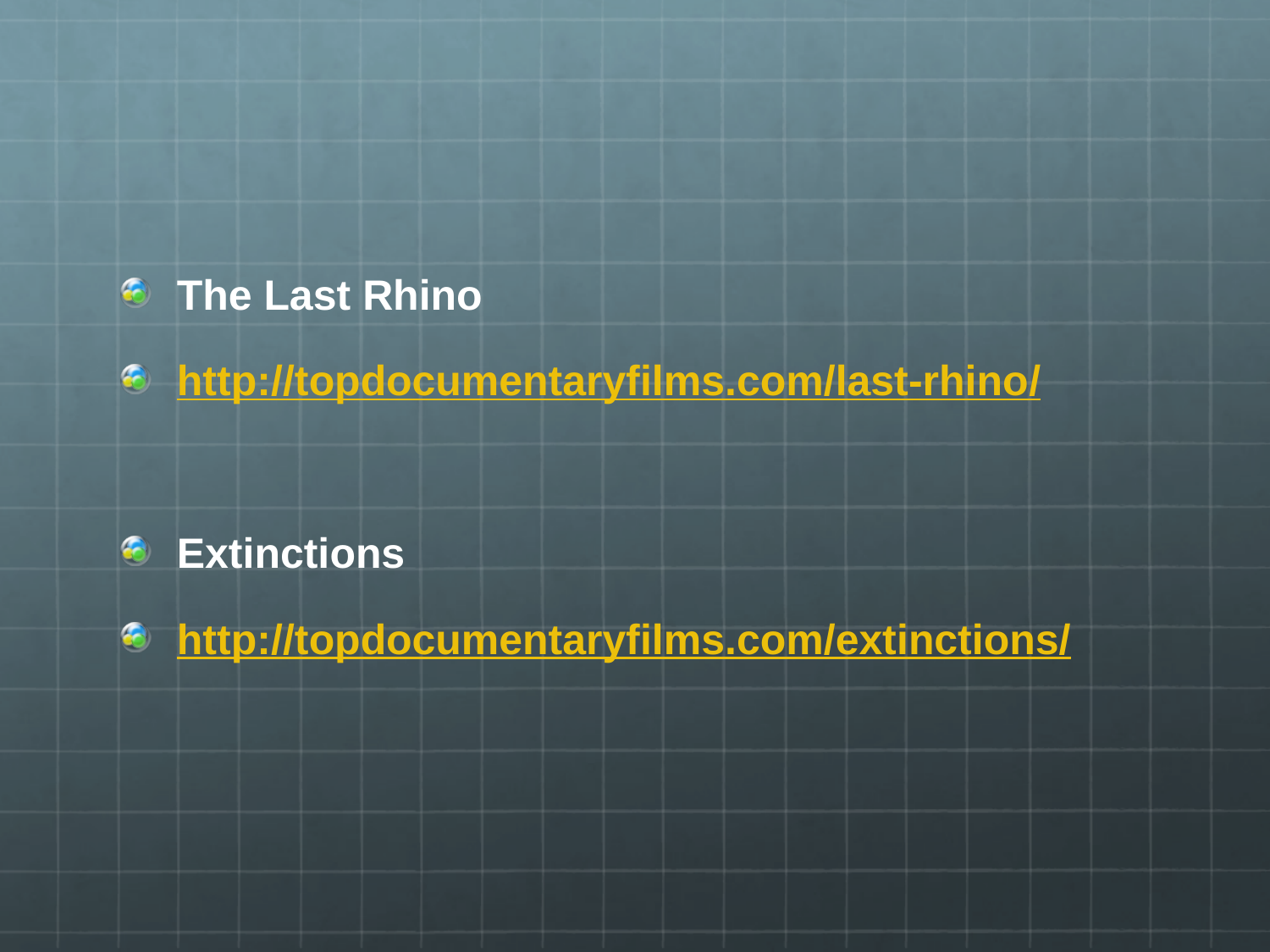

#
The Last Rhino
http://topdocumentaryfilms.com/last-rhino/

Extinctions
http://topdocumentaryfilms.com/extinctions/